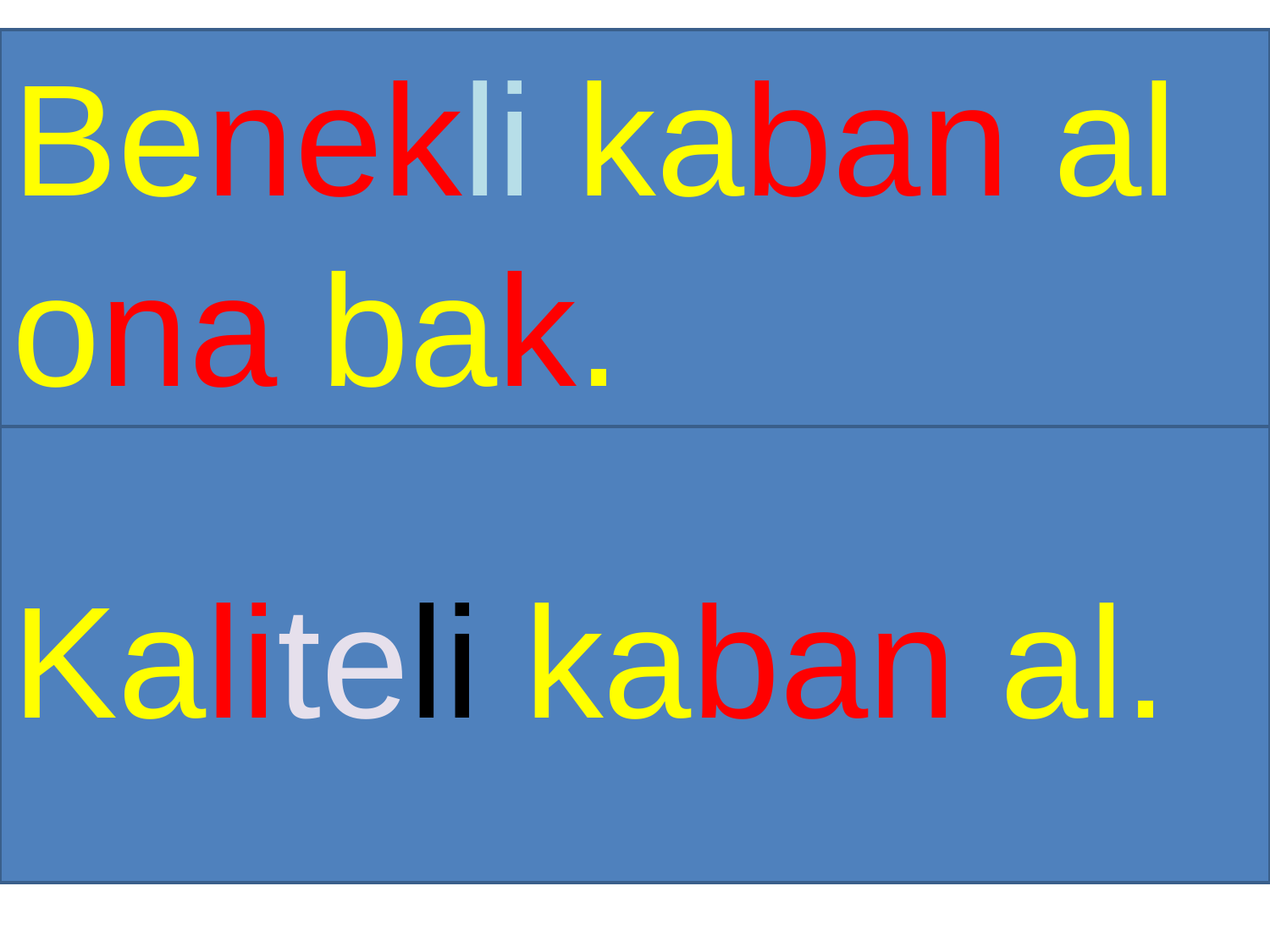

Benekli kaban al ona bak.
Kaliteli kaban al.